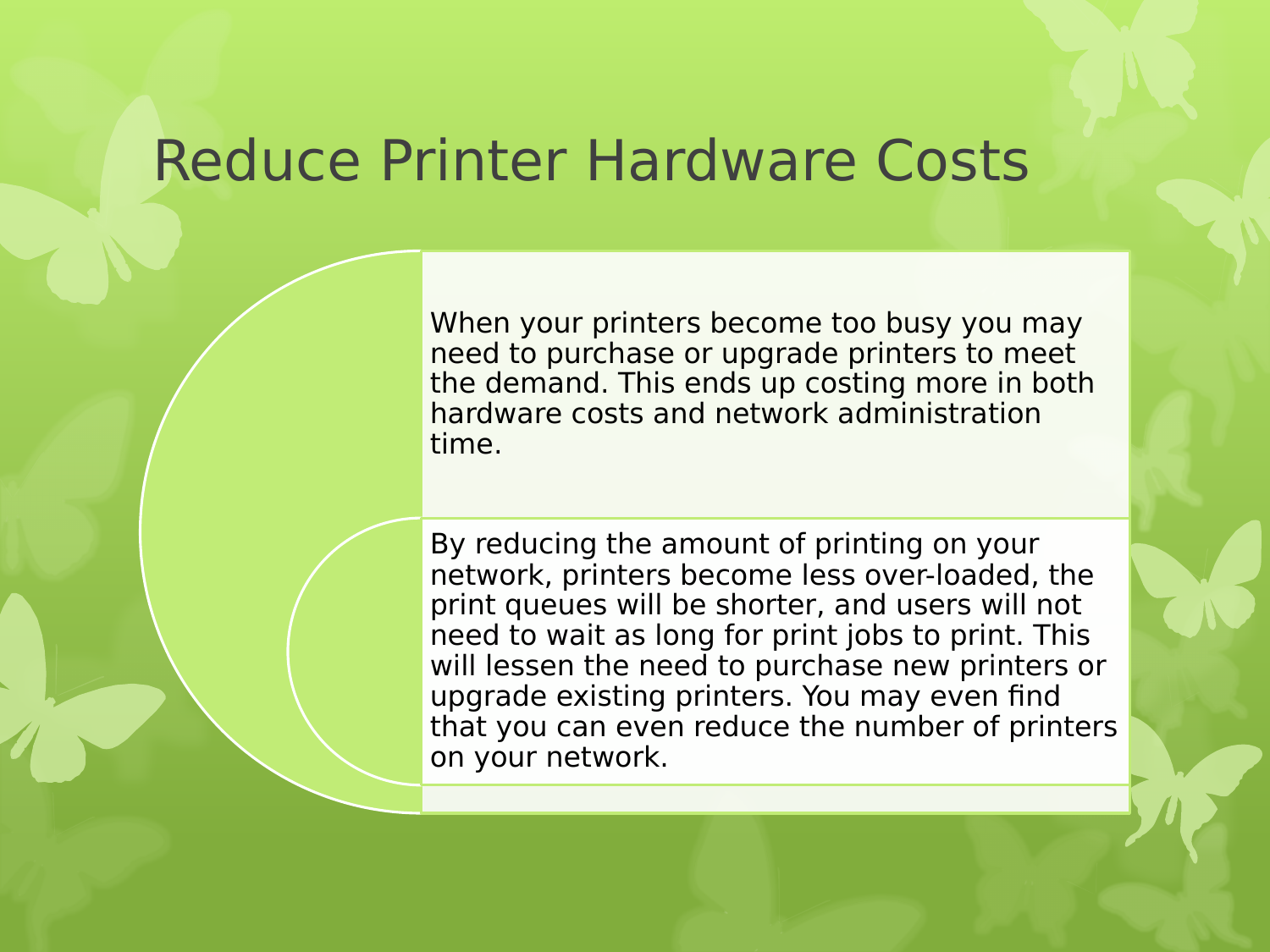

# Reduce Printer Hardware Costs
When your printers become too busy you may need to purchase or upgrade printers to meet the demand. This ends up costing more in both hardware costs and network administration time.
By reducing the amount of printing on your network, printers become less over-loaded, the print queues will be shorter, and users will not need to wait as long for print jobs to print. This will lessen the need to purchase new printers or upgrade existing printers. You may even find that you can even reduce the number of printers on your network.